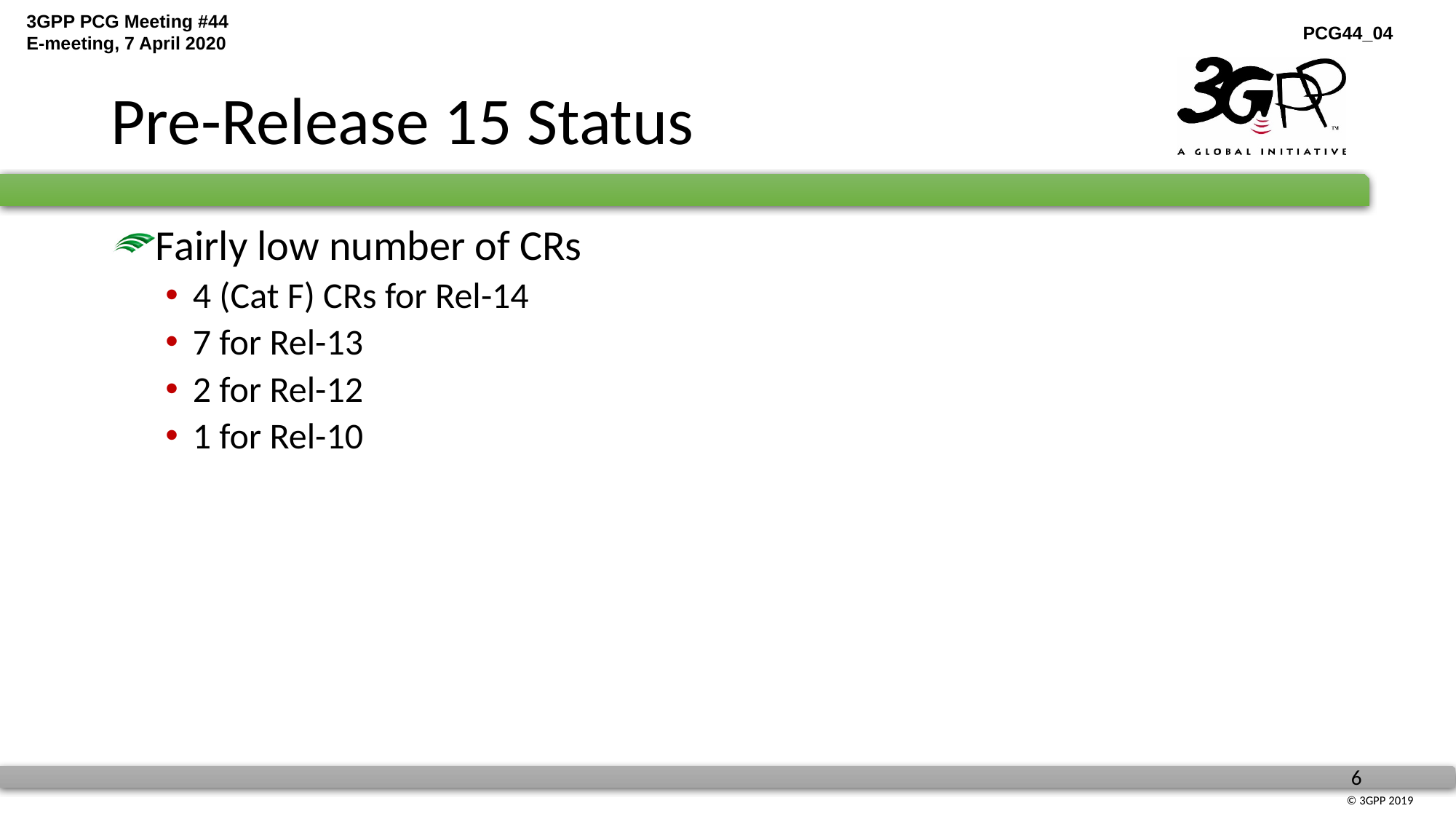

# Pre-Release 15 Status
Fairly low number of CRs
4 (Cat F) CRs for Rel-14
7 for Rel-13
2 for Rel-12
1 for Rel-10